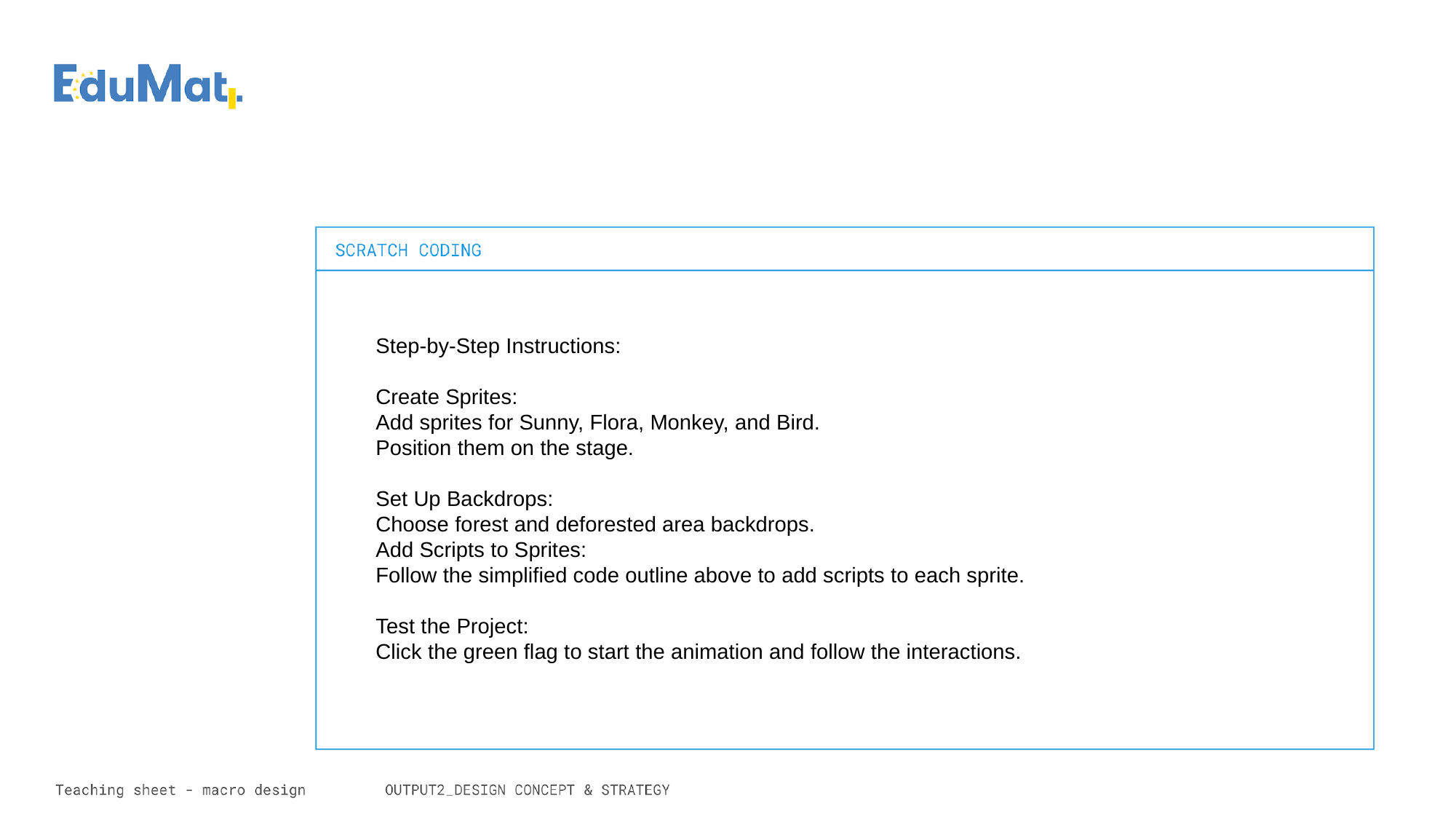

Step-by-Step Instructions:

Create Sprites:
Add sprites for Sunny, Flora, Monkey, and Bird.
Position them on the stage.

Set Up Backdrops:
Choose forest and deforested area backdrops.
Add Scripts to Sprites:
Follow the simplified code outline above to add scripts to each sprite.

Test the Project:
Click the green flag to start the animation and follow the interactions.